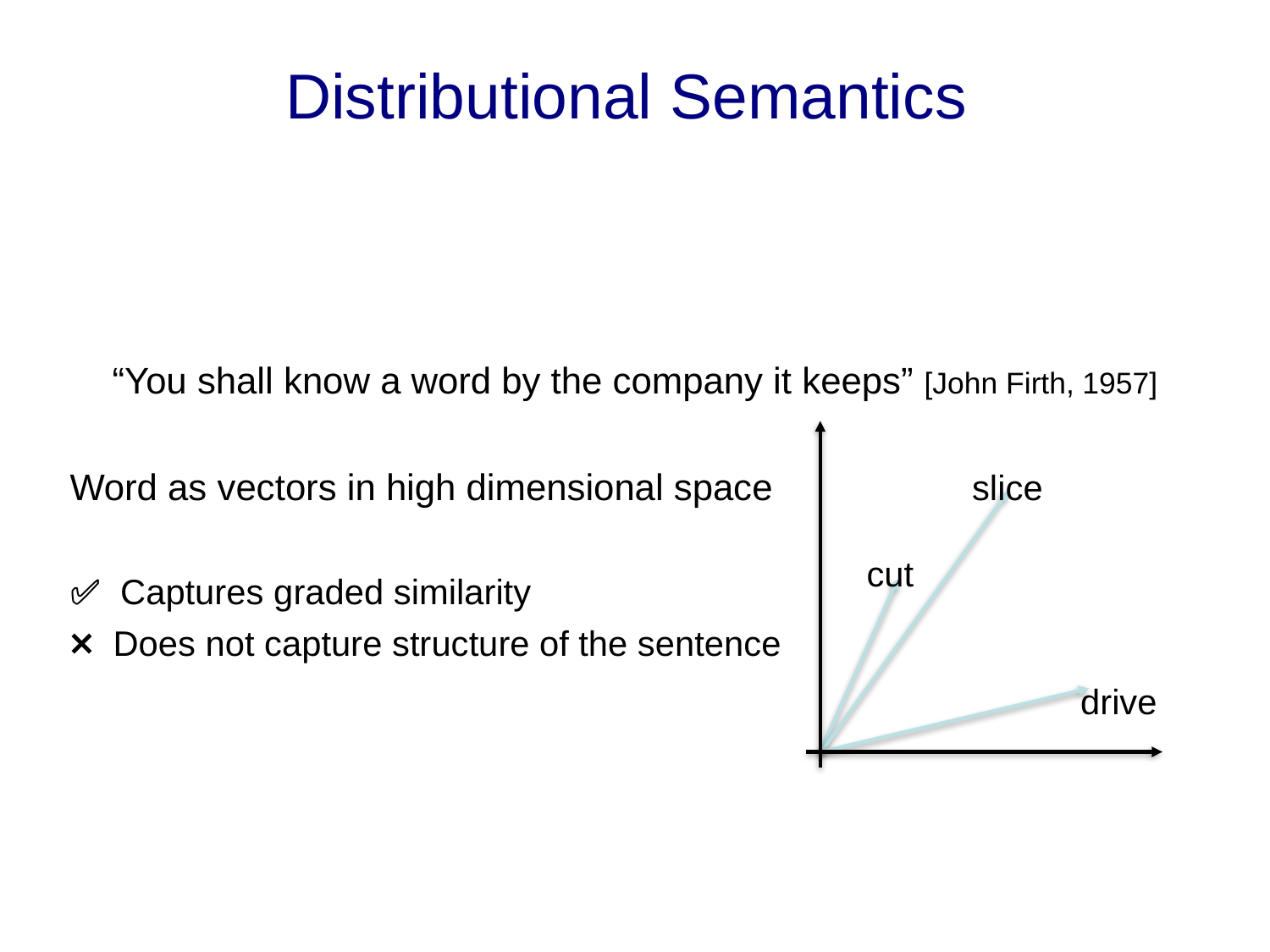

# Distributional Semantics
“You shall know a word by the company it keeps” [John Firth, 1957]

Word as vectors in high dimensional space

✅  Captures graded similarity
❌  Does not capture structure of the sentence

slice

cut

drive

7